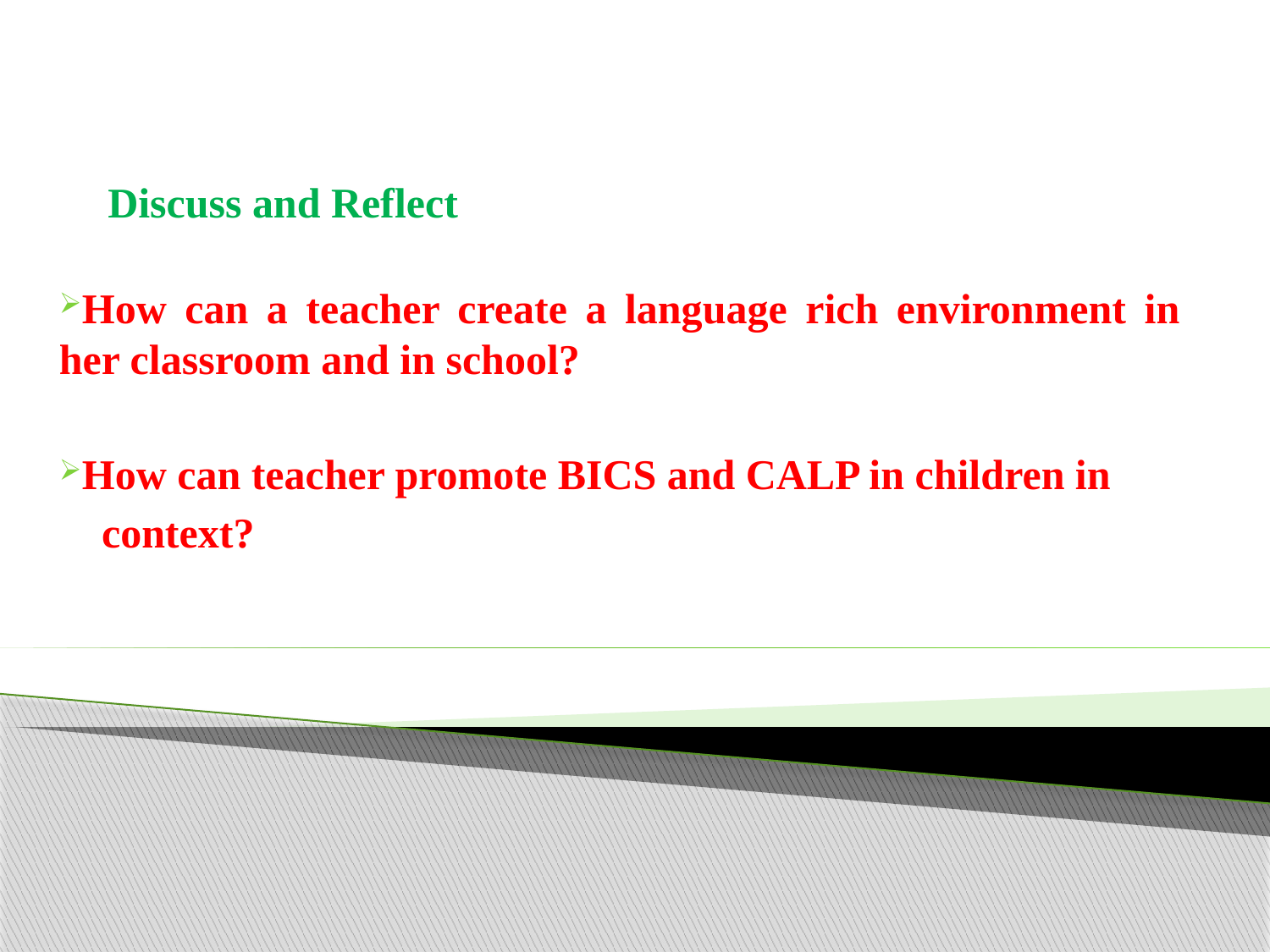

# Discuss and Reflect
How can a teacher create a language rich environment in her classroom and in school?

How can teacher promote BICS and CALP in children in
    context?